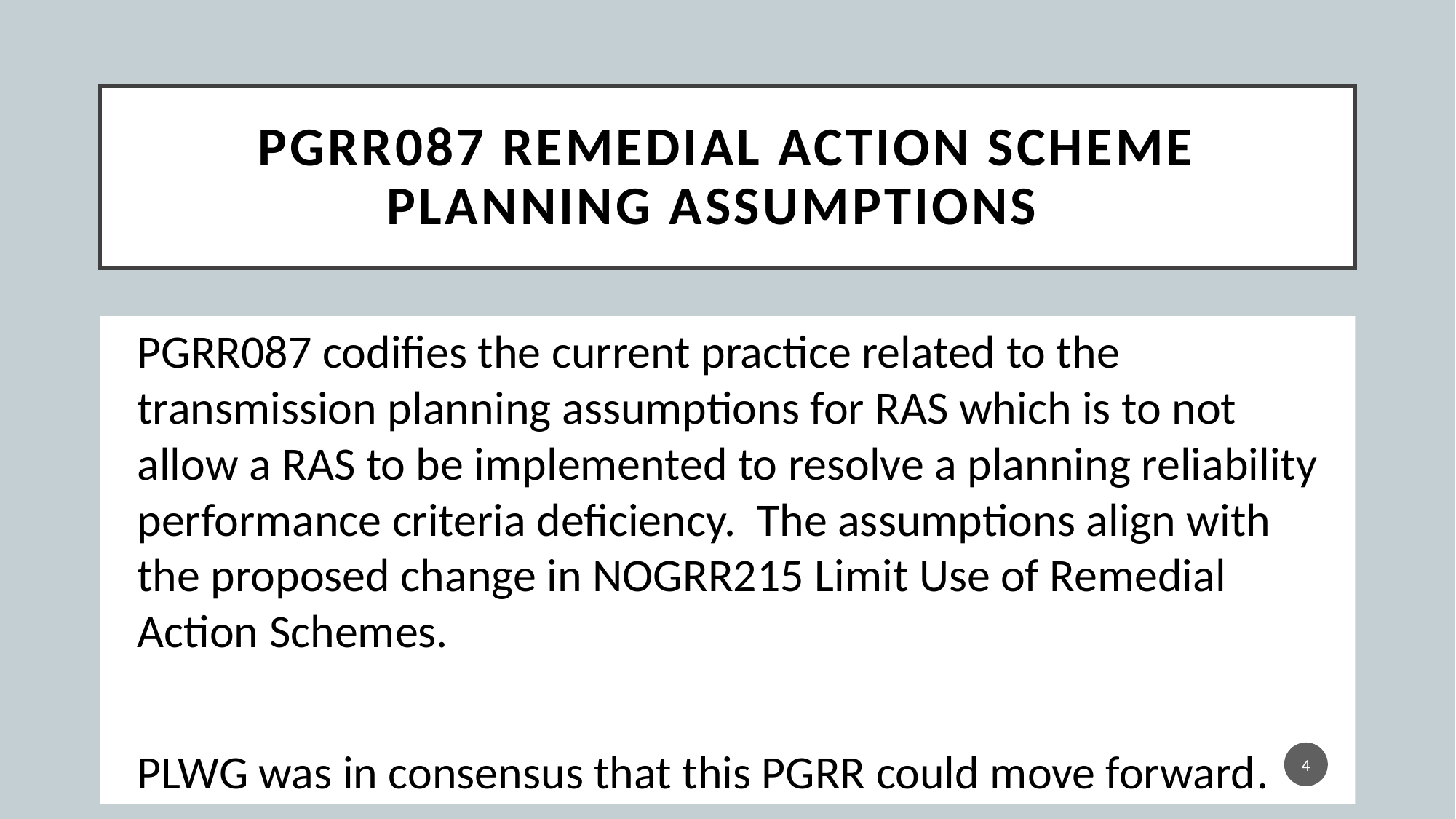

# PGRR087 Remedial Action Scheme Planning Assumptions
PGRR087 codifies the current practice related to the transmission planning assumptions for RAS which is to not allow a RAS to be implemented to resolve a planning reliability performance criteria deficiency.  The assumptions align with the proposed change in NOGRR215 Limit Use of Remedial Action Schemes.

PLWG was in consensus that this PGRR could move forward.

4